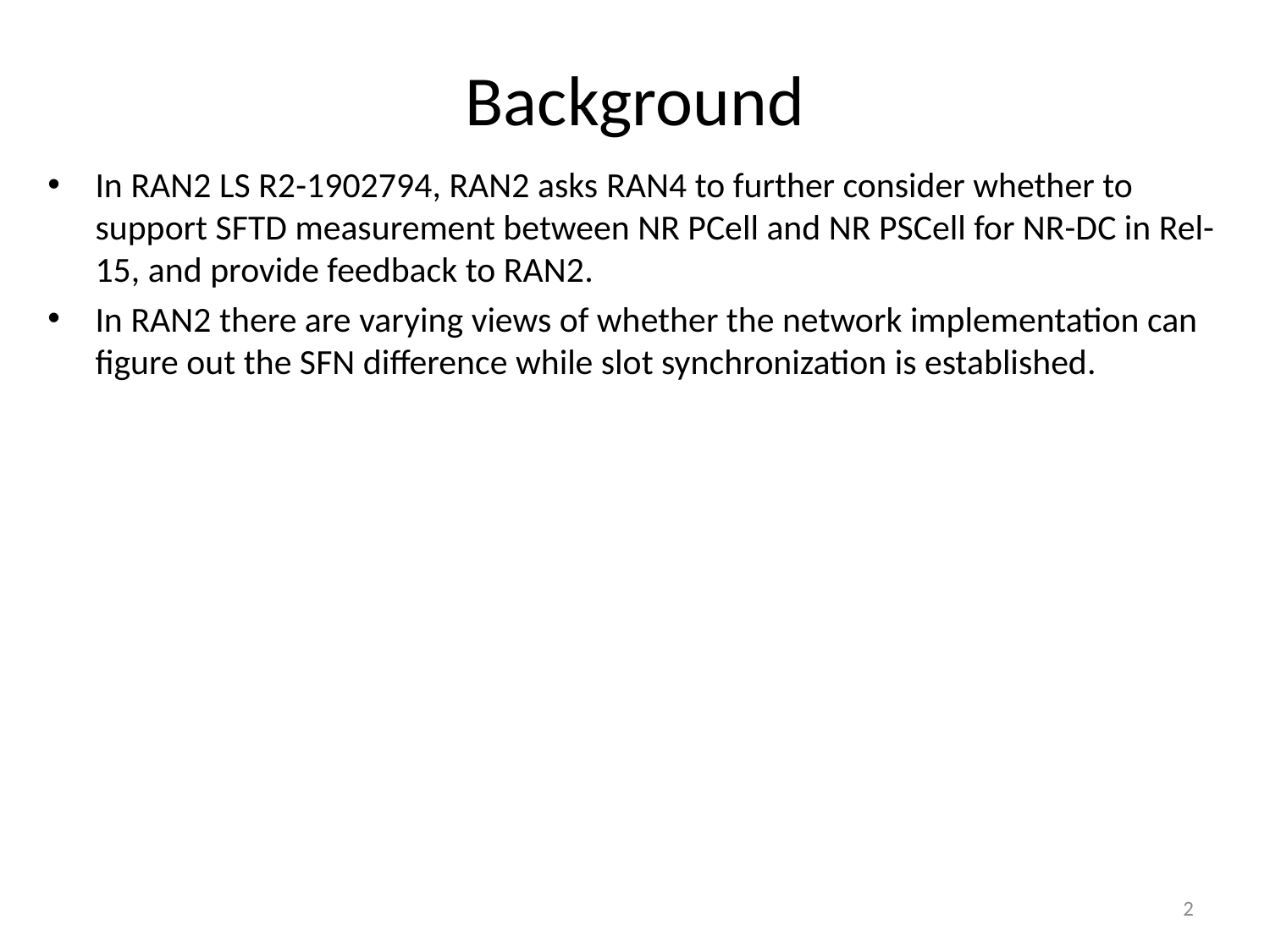

# Background
In RAN2 LS R2-1902794, RAN2 asks RAN4 to further consider whether to support SFTD measurement between NR PCell and NR PSCell for NR-DC in Rel-15, and provide feedback to RAN2.
In RAN2 there are varying views of whether the network implementation can figure out the SFN difference while slot synchronization is established.

2